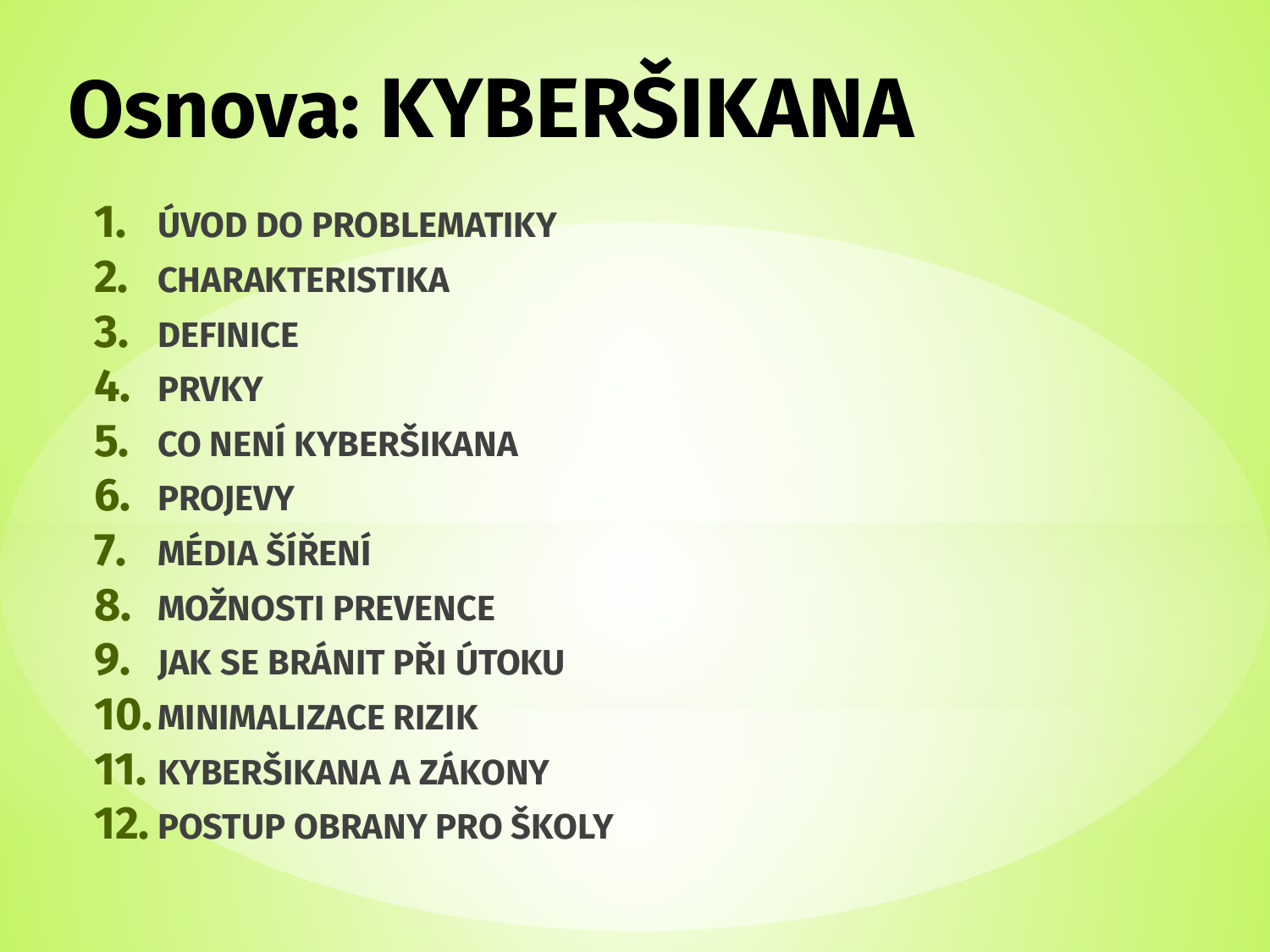

# Osnova: kyberšikanA
úvod do problematikY
CHARAKTERISTIKA
DEFINICE
Prvky
co není kyberšikana
projevy
média šíření
možnosti prevence
jak se bránit při útoku
Minimalizace riziK
kyberšikana a zákonY
postup obrany pro školY